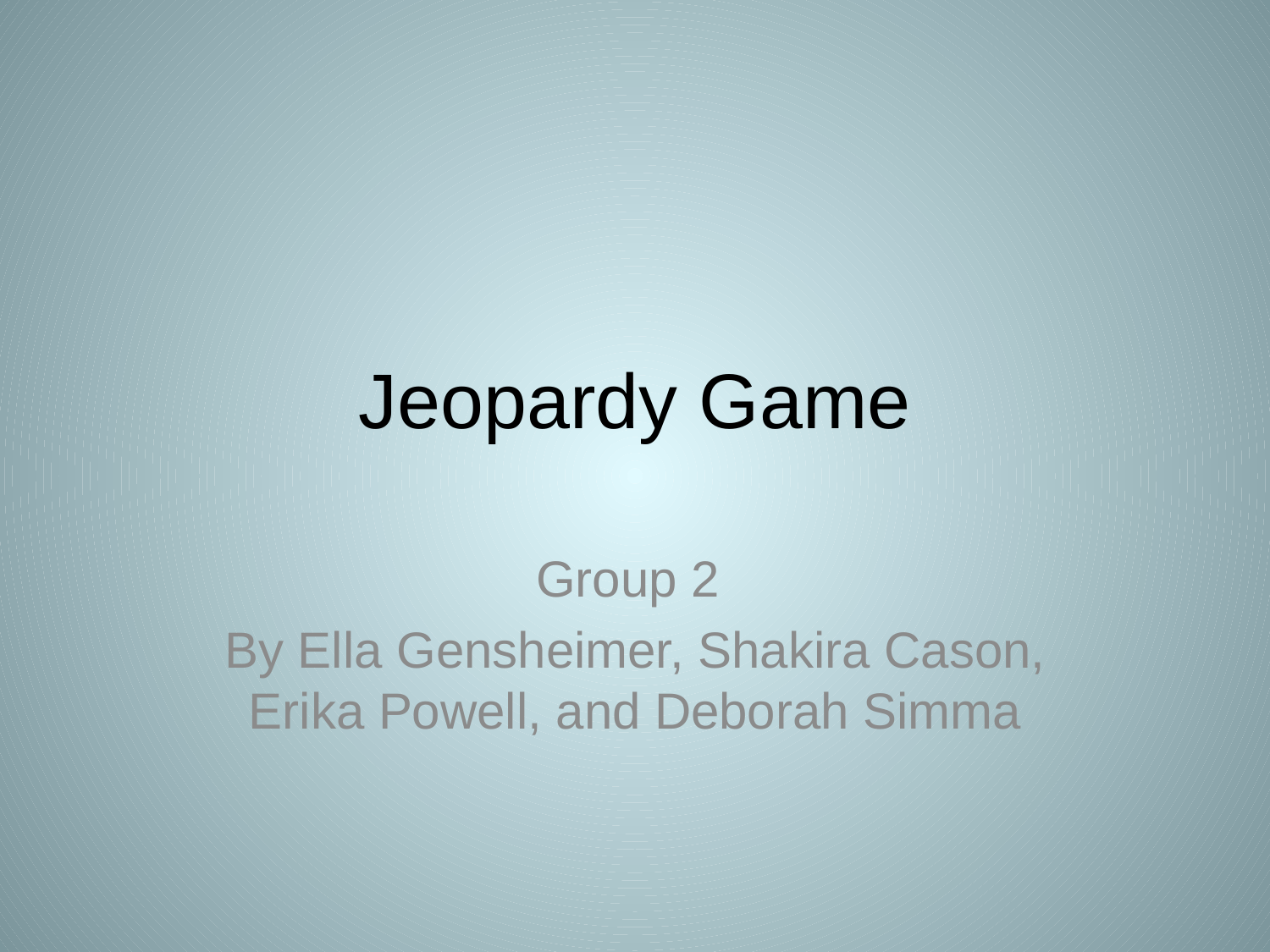

# Jeopardy Game
Group 2
By Ella Gensheimer, Shakira Cason, Erika Powell, and Deborah Simma